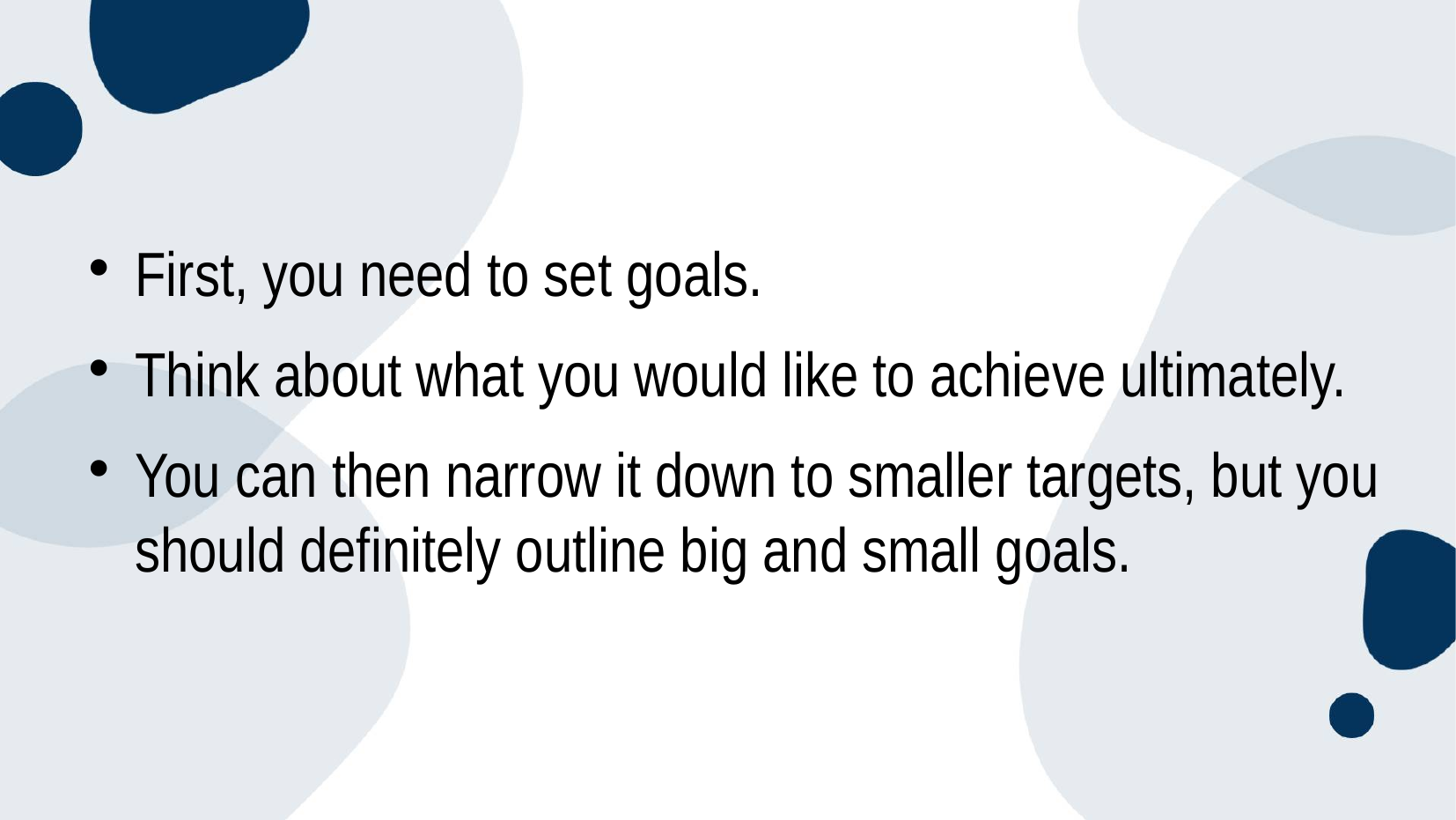

First, you need to set goals.
Think about what you would like to achieve ultimately.
You can then narrow it down to smaller targets, but you should definitely outline big and small goals.